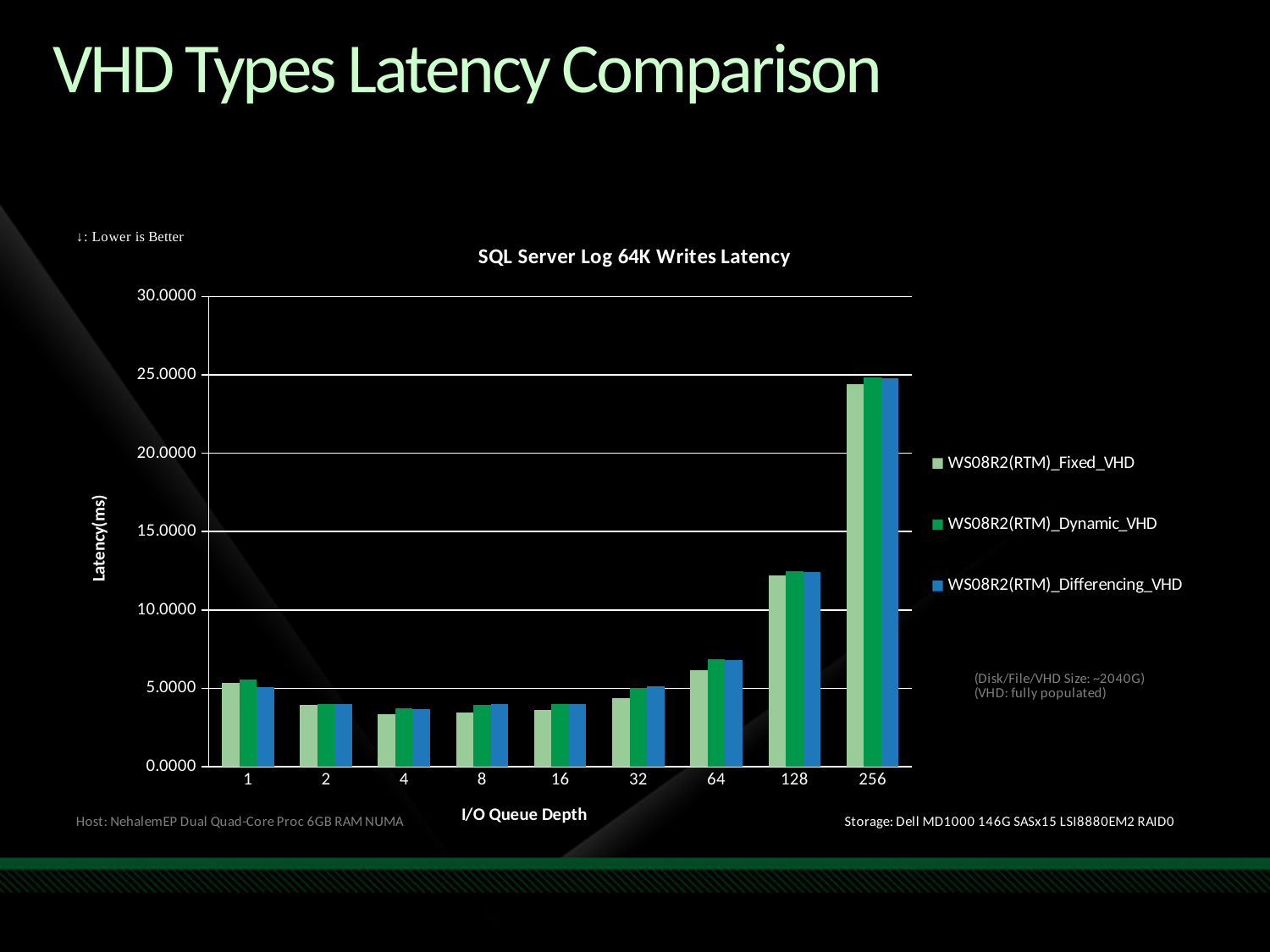

# VHD Types Latency Comparison

### Chart: SQL Server Log 64K Writes Latency

| Category | WS08R2(RTM)_Fixed_VHD | WS08R2(RTM)_Dynamic_VHD | WS08R2(RTM)_Differencing_VHD |
|---|---|---|---|
| 1 | 5.339757 | 5.537428 | 5.0695859999999975 |
| 2 | 3.9565829999999993 | 3.981228999999999 | 4.0031799999999995 |
| 4 | 3.368607999999999 | 3.702382 | 3.689145 |
| 8 | 3.4342349999999997 | 3.970502999999999 | 3.9798759999999986 |
| 16 | 3.638973 | 4.003059 | 3.997106 |
| 32 | 4.388774 | 5.00336 | 5.125861999999998 |
| 64 | 6.147105999999997 | 6.847736999999999 | 6.820043999999998 |
| 128 | 12.188243 | 12.477506000000004 | 12.44149 |
| 256 | 24.40035 | 24.853929 | 24.759879000000005 |